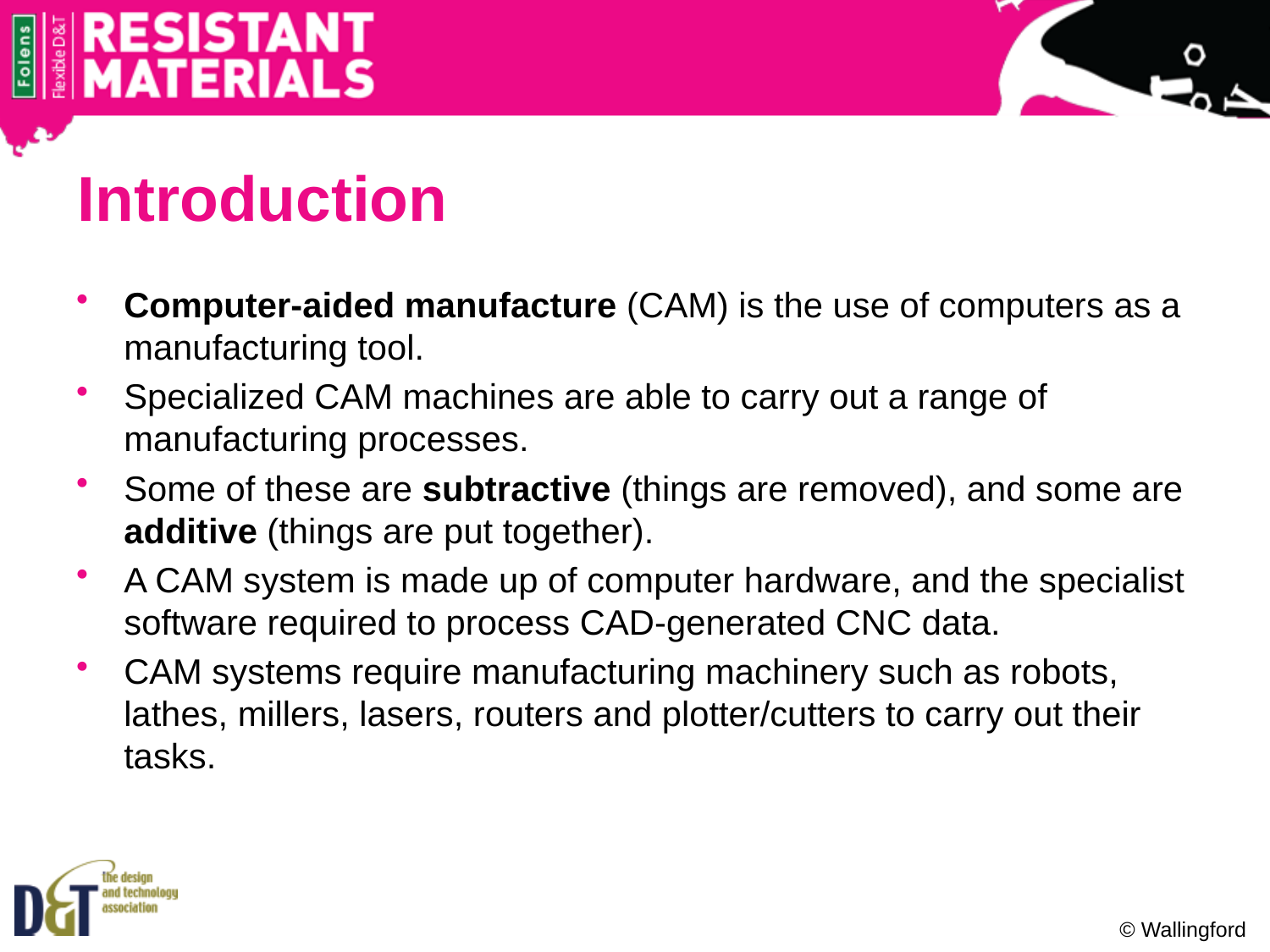

# Introduction
Computer-aided manufacture (CAM) is the use of computers as a manufacturing tool.
Specialized CAM machines are able to carry out a range of manufacturing processes.
Some of these are subtractive (things are removed), and some are additive (things are put together).
A CAM system is made up of computer hardware, and the specialist software required to process CAD-generated CNC data.
CAM systems require manufacturing machinery such as robots, lathes, millers, lasers, routers and plotter/cutters to carry out their tasks.

© Wallingford